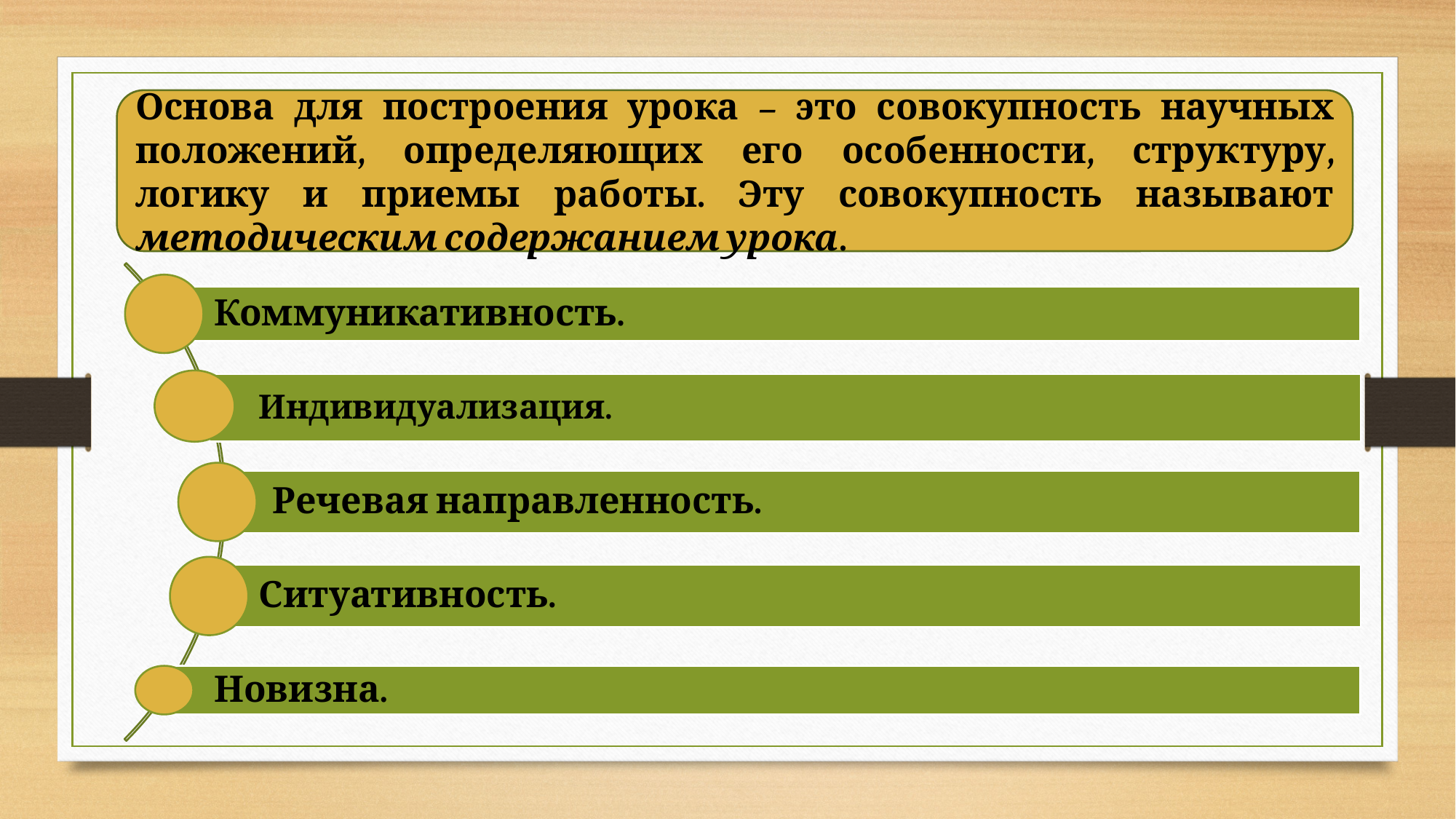

Основа для построения урока – это совокупность научных положений, определяющих его особенности, структуру, логику и приемы работы. Эту совокупность называют методическим содержанием урока.
Коммуникативность.
Индивидуализация.
Речевая направленность.
Ситуативность.
Новизна.